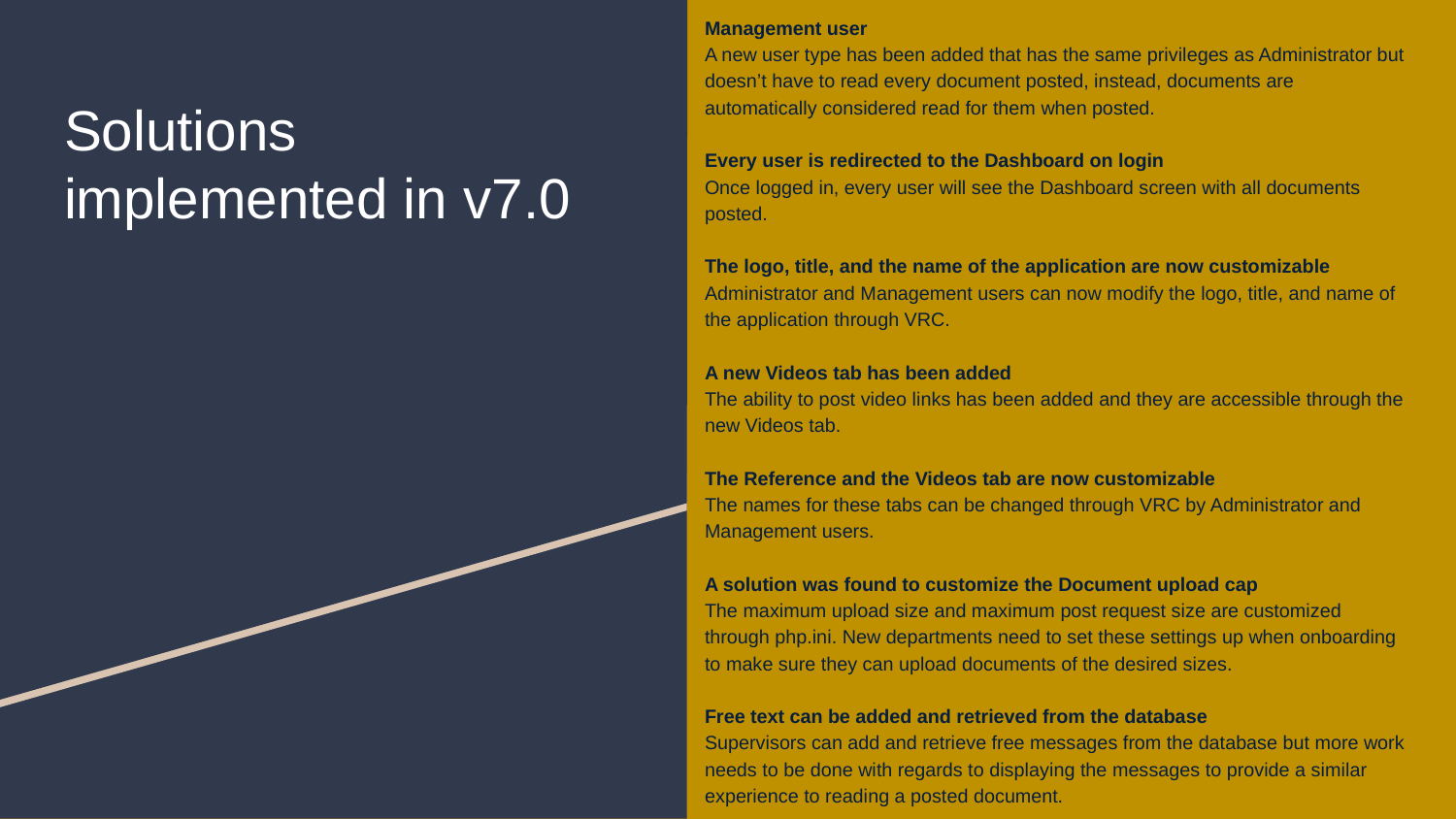

Management user
A new user type has been added that has the same privileges as Administrator but doesn’t have to read every document posted, instead, documents are automatically considered read for them when posted.

Every user is redirected to the Dashboard on login
Once logged in, every user will see the Dashboard screen with all documents posted.

The logo, title, and the name of the application are now customizable
Administrator and Management users can now modify the logo, title, and name of the application through VRC.

A new Videos tab has been added
The ability to post video links has been added and they are accessible through the new Videos tab.

The Reference and the Videos tab are now customizable
The names for these tabs can be changed through VRC by Administrator and Management users.

A solution was found to customize the Document upload cap
The maximum upload size and maximum post request size are customized through php.ini. New departments need to set these settings up when onboarding to make sure they can upload documents of the desired sizes.

Free text can be added and retrieved from the database
Supervisors can add and retrieve free messages from the database but more work needs to be done with regards to displaying the messages to provide a similar experience to reading a posted document.

# Solutions implemented in v7.0